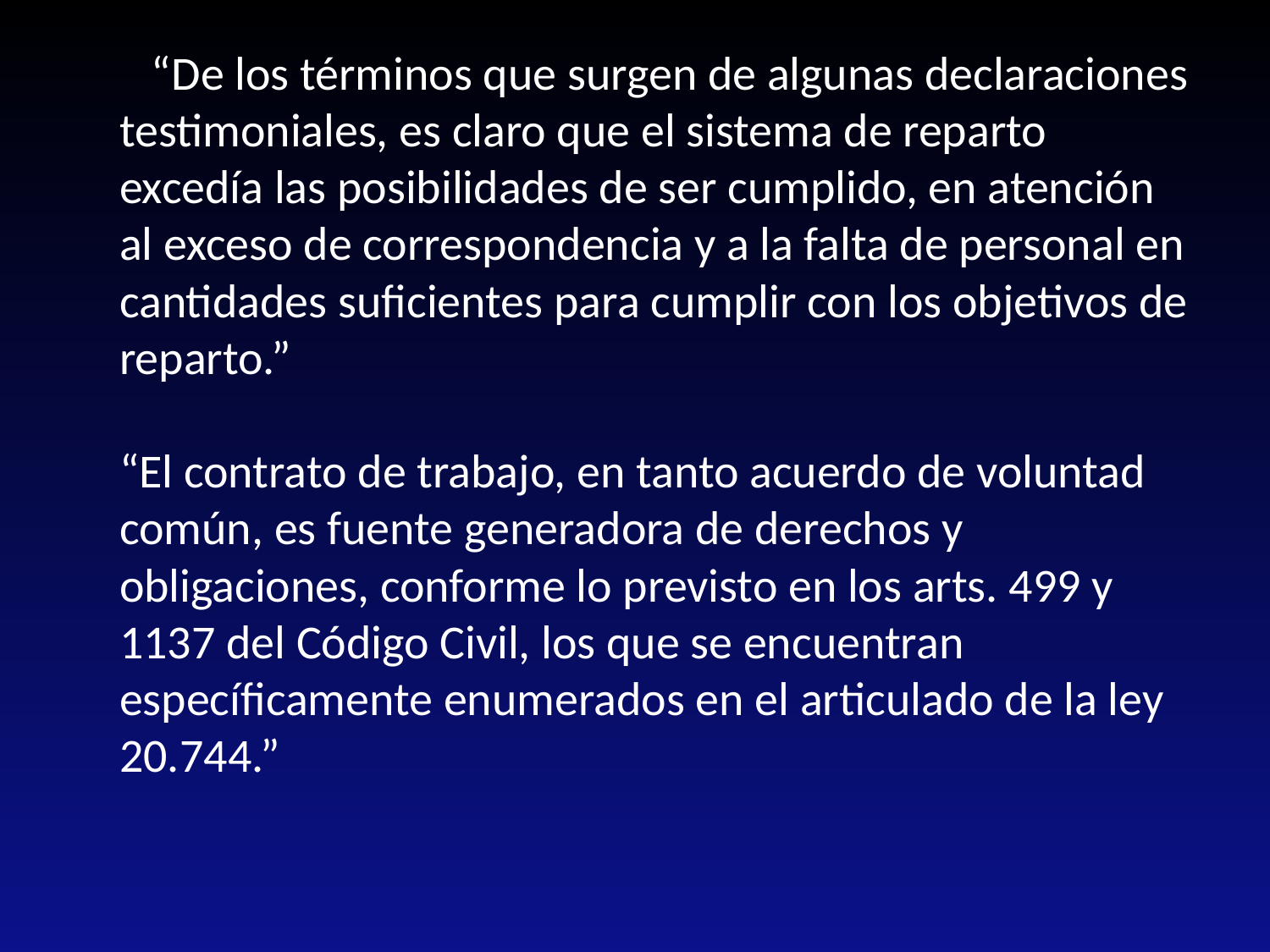

“De los términos que surgen de algunas declaraciones testimoniales, es claro que el sistema de reparto excedía las posibilidades de ser cumplido, en atención al exceso de correspondencia y a la falta de personal en cantidades suficientes para cumplir con los objetivos de reparto.”
“El contrato de trabajo, en tanto acuerdo de voluntad común, es fuente generadora de derechos y obligaciones, conforme lo previsto en los arts. 499 y 1137 del Código Civil, los que se encuentran específicamente enumerados en el articulado de la ley 20.744.”